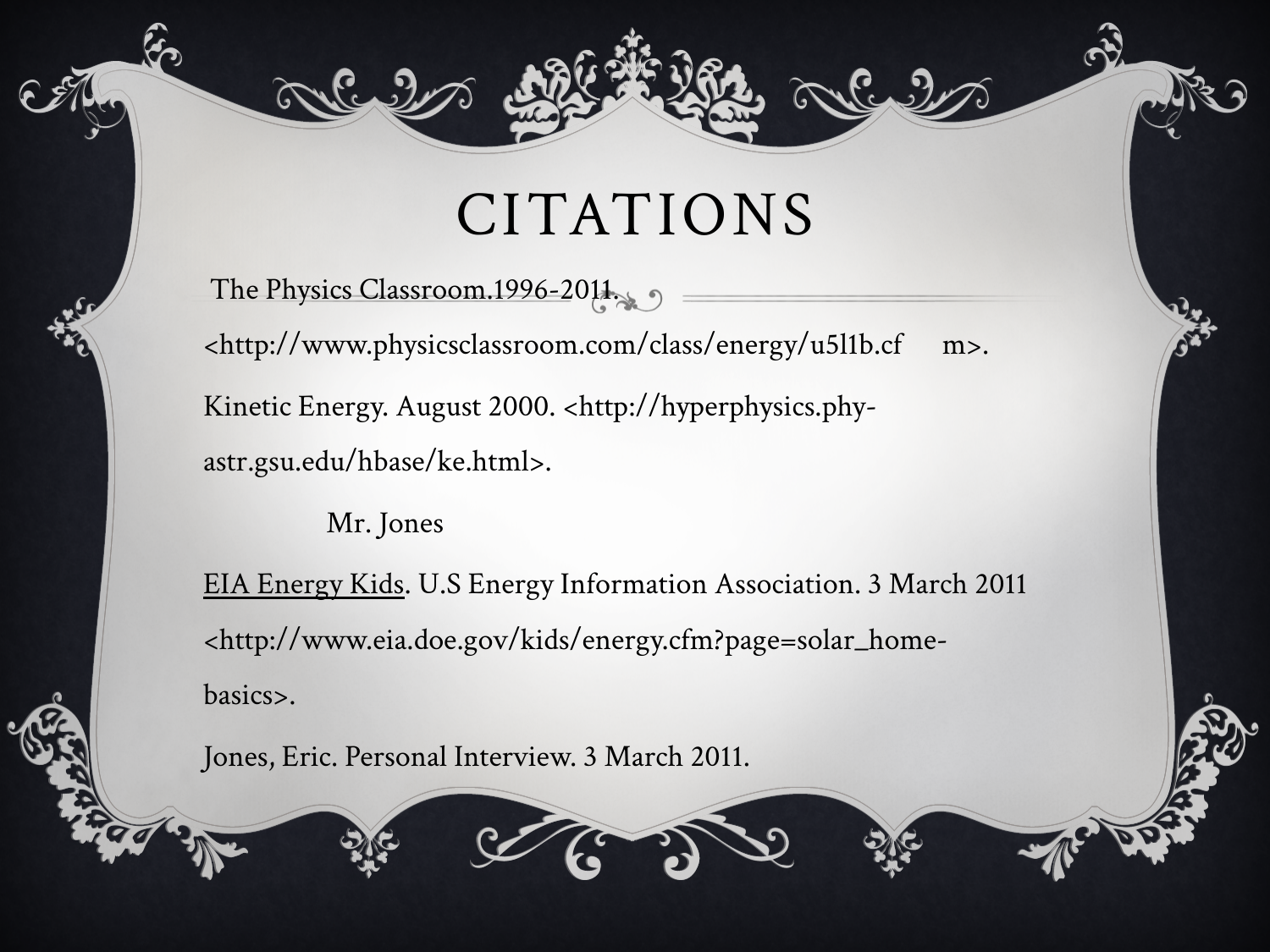

# Citations
 The Physics Classroom.1996-2011. 	<http://www.physicsclassroom.com/class/energy/u5l1b.cf	m>.
Kinetic Energy. August 2000. <http://hyperphysics.phy-	astr.gsu.edu/hbase/ke.html>.
	Mr. Jones
EIA Energy Kids. U.S Energy Information Association. 3 March 2011 	<http://www.eia.doe.gov/kids/energy.cfm?page=solar_home-	basics>.
Jones, Eric. Personal Interview. 3 March 2011.